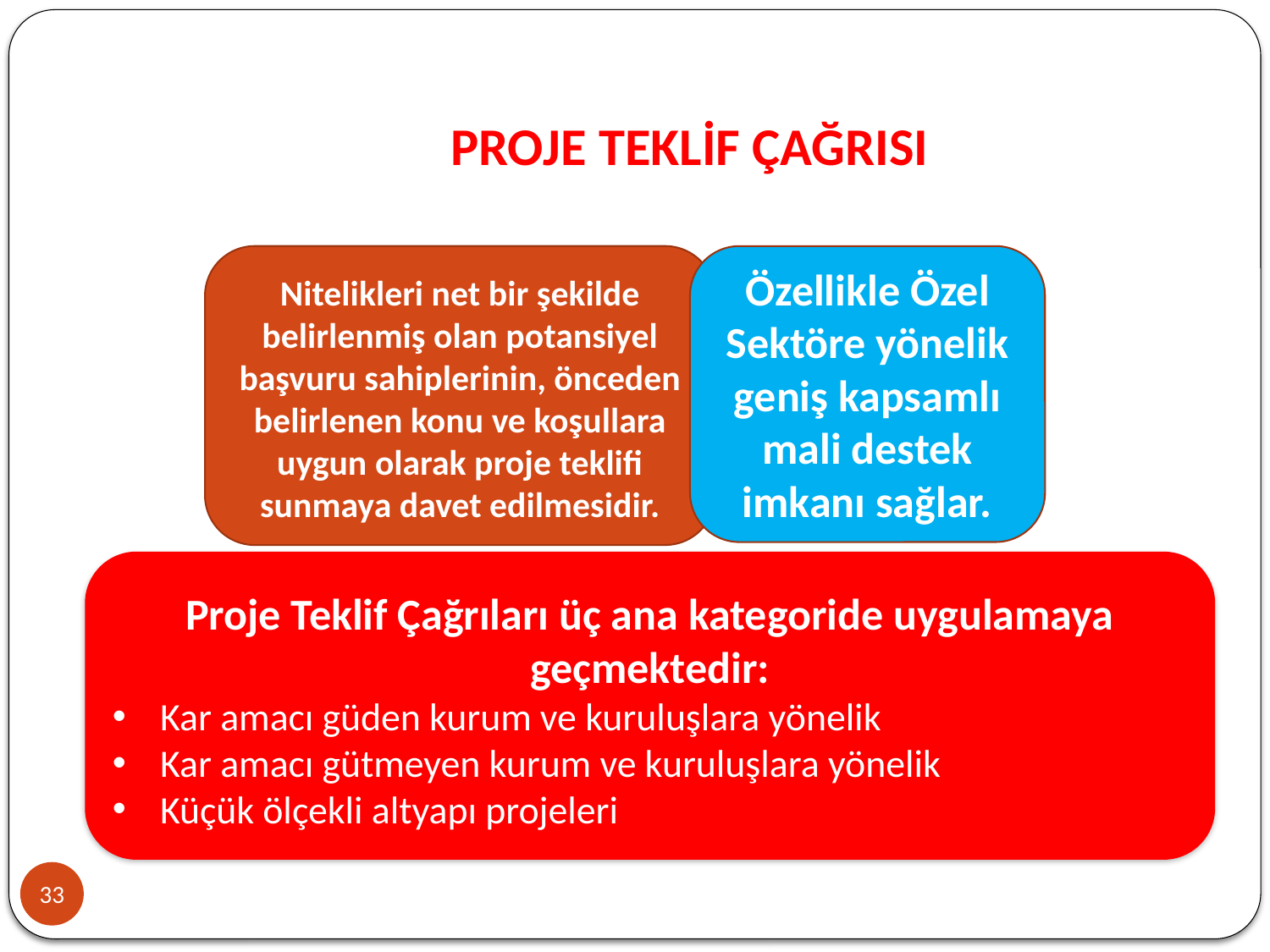

PROJE TEKLİF ÇAĞRISI

Nitelikleri net bir şekilde belirlenmiş olan potansiyel başvuru sahiplerinin, önceden belirlenen konu ve koşullara uygun olarak proje teklifi sunmaya davet edilmesidir.

Özellikle Özel Sektöre yönelik geniş kapsamlı mali destek imkanı sağlar.

Proje Teklif Çağrıları üç ana kategoride uygulamaya geçmektedir:
Kar amacı güden kurum ve kuruluşlara yönelik
Kar amacı gütmeyen kurum ve kuruluşlara yönelik
Küçük ölçekli altyapı projeleri

16.12.2011
33